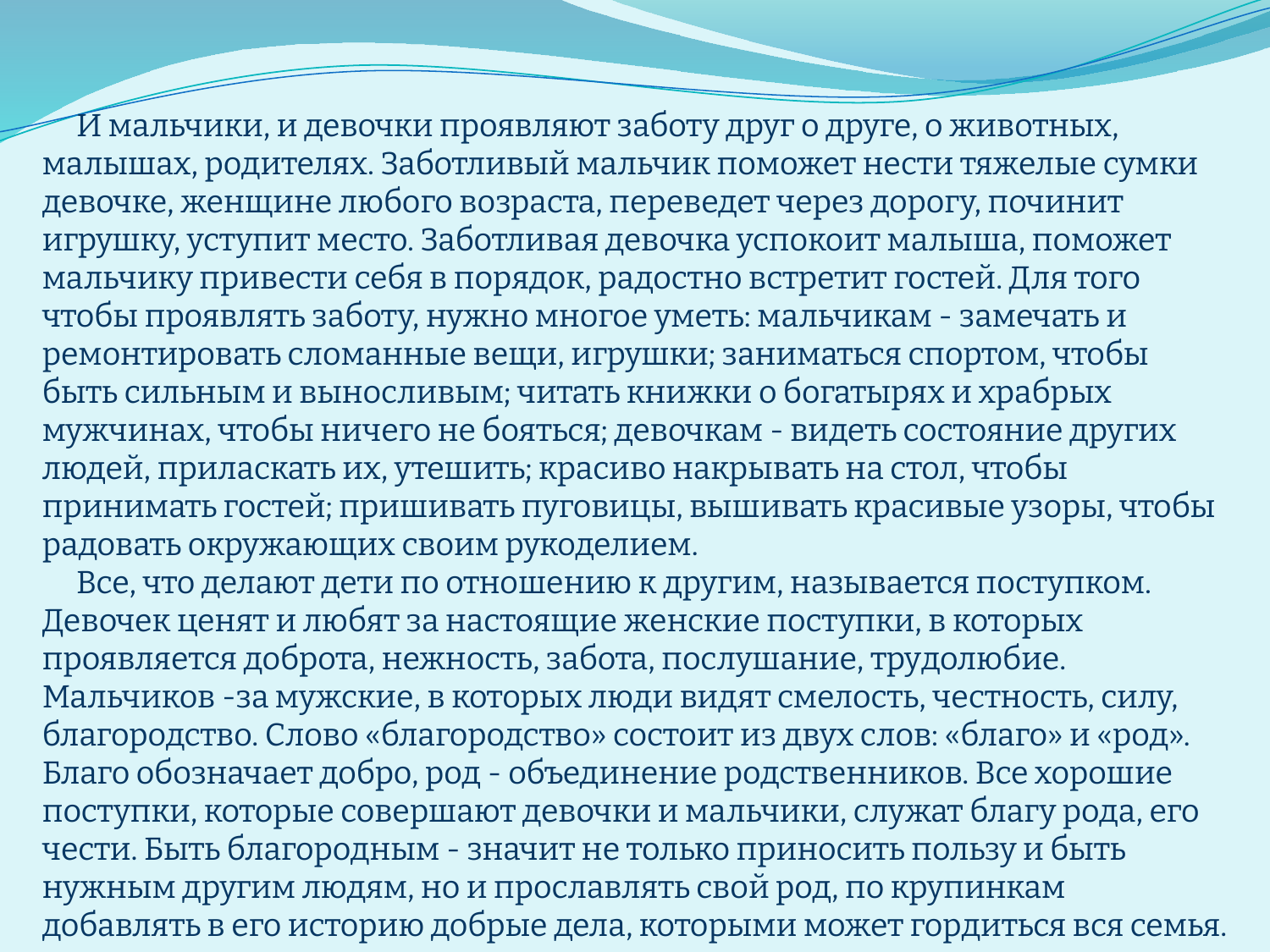

И мальчики, и девочки проявляют заботу друг о друге, о животных, малышах, родителях. Заботливый мальчик поможет нести тяжелые сумки девочке, женщине любого возраста, переведет через дорогу, починит игрушку, уступит место. Заботливая девочка успокоит малыша, поможет мальчику привести себя в порядок, радостно встретит гостей. Для того чтобы проявлять заботу, нужно многое уметь: мальчикам - замечать и ремонтировать сломанные вещи, игрушки; заниматься спортом, чтобы быть сильным и выносливым; читать книжки о богатырях и храбрых мужчинах, чтобы ничего не бояться; девочкам - видеть состояние других людей, приласкать их, утешить; красиво накрывать на стол, чтобы принимать гостей; пришивать пуговицы, вышивать красивые узоры, чтобы радовать окружающих своим рукоделием.
Все, что делают дети по отношению к другим, называется поступком. Девочек ценят и любят за настоящие женские поступки, в которых проявляется доброта, нежность, забота, послушание, трудолюбие. Мальчиков -за мужские, в которых люди видят смелость, честность, силу, благородство. Слово «благородство» состоит из двух слов: «благо» и «род». Благо обозначает добро, род - объединение родственников. Все хорошие поступки, которые совершают девочки и мальчики, служат благу рода, его чести. Быть благородным - значит не только приносить пользу и быть нужным другим людям, но и прославлять свой род, по крупинкам добавлять в его историю добрые дела, которыми может гордиться вся семья.